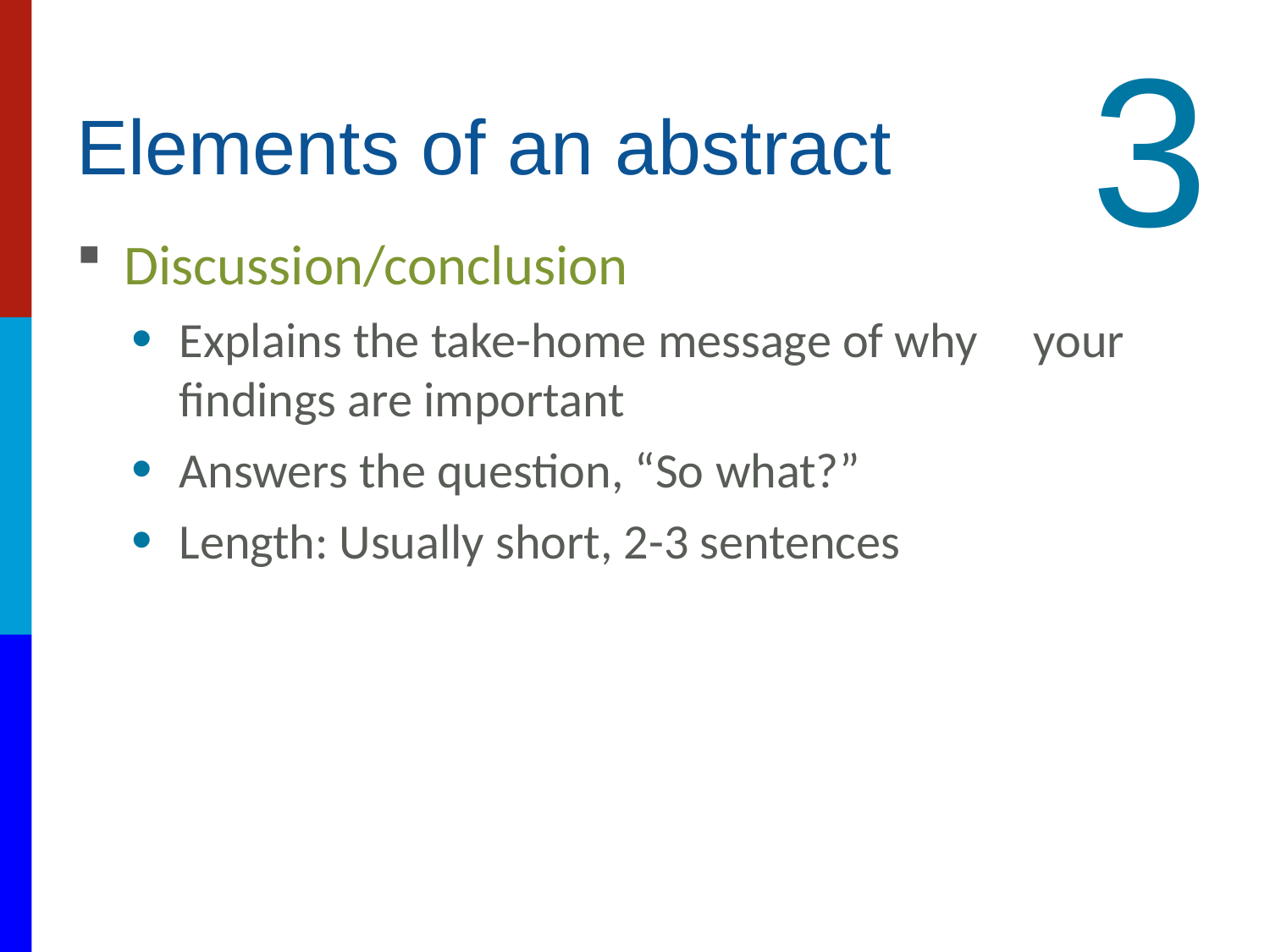

3
# Elements of an abstract
Discussion/conclusion
Explains the take-home message of why     your findings are important
Answers the question, “So what?”
Length: Usually short, 2-3 sentences